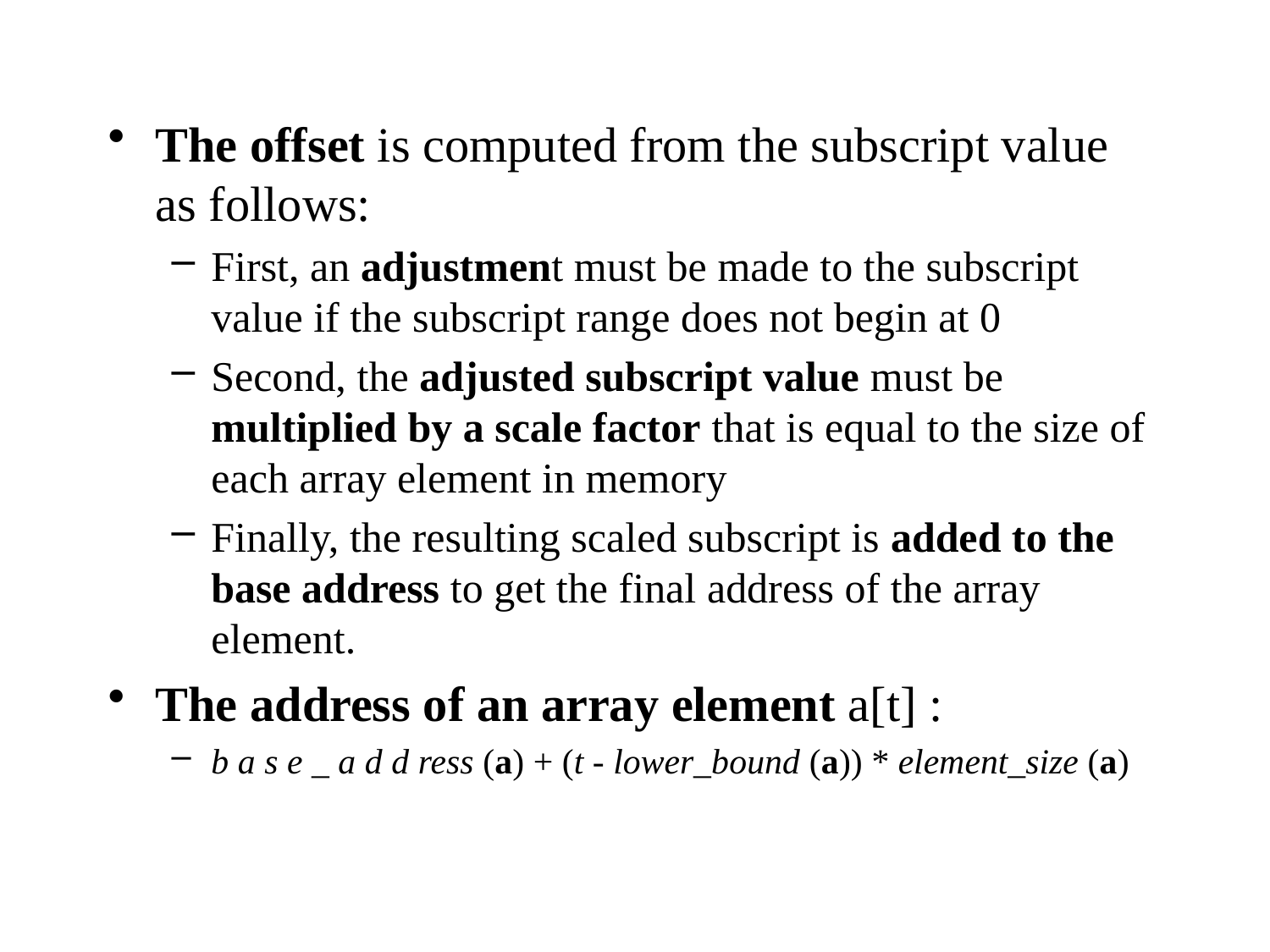

The offset is computed from the subscript value as follows:
First, an adjustment must be made to the subscript value if the subscript range does not begin at 0
Second, the adjusted subscript value must be multiplied by a scale factor that is equal to the size of each array element in memory
Finally, the resulting scaled subscript is added to the base address to get the final address of the array element.
The address of an array element a[t] :
b a s e _ a d d ress (a) + (t - lower_bound (a)) * element_size (a)